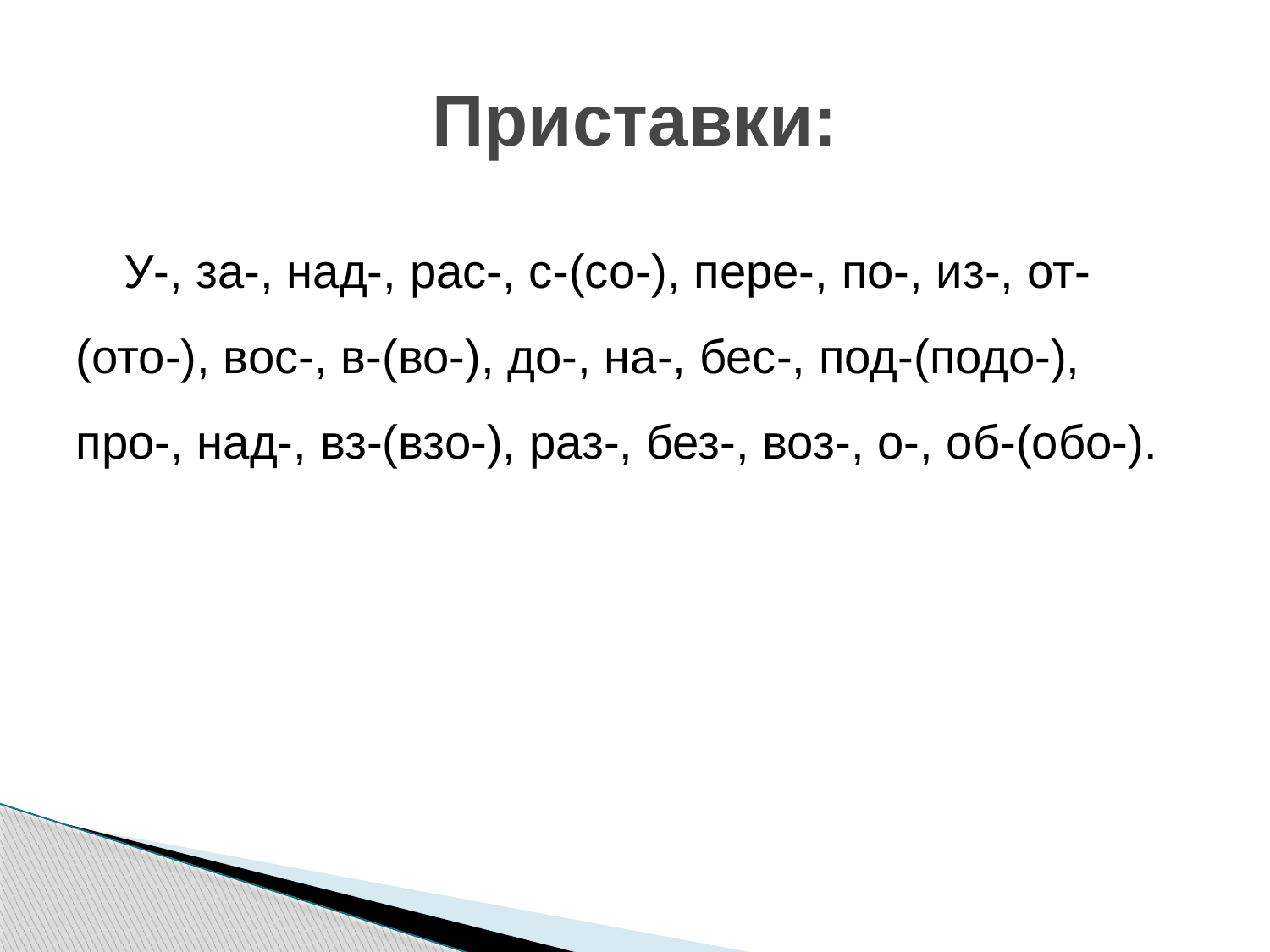

# Приставки:
У-, за-, над-, рас-, с-(со-), пере-, по-, из-, от-(ото-), вос-, в-(во-), до-, на-, бес-, под-(подо-), про-, над-, вз-(взо-), раз-, без-, воз-, о-, об-(обо-).